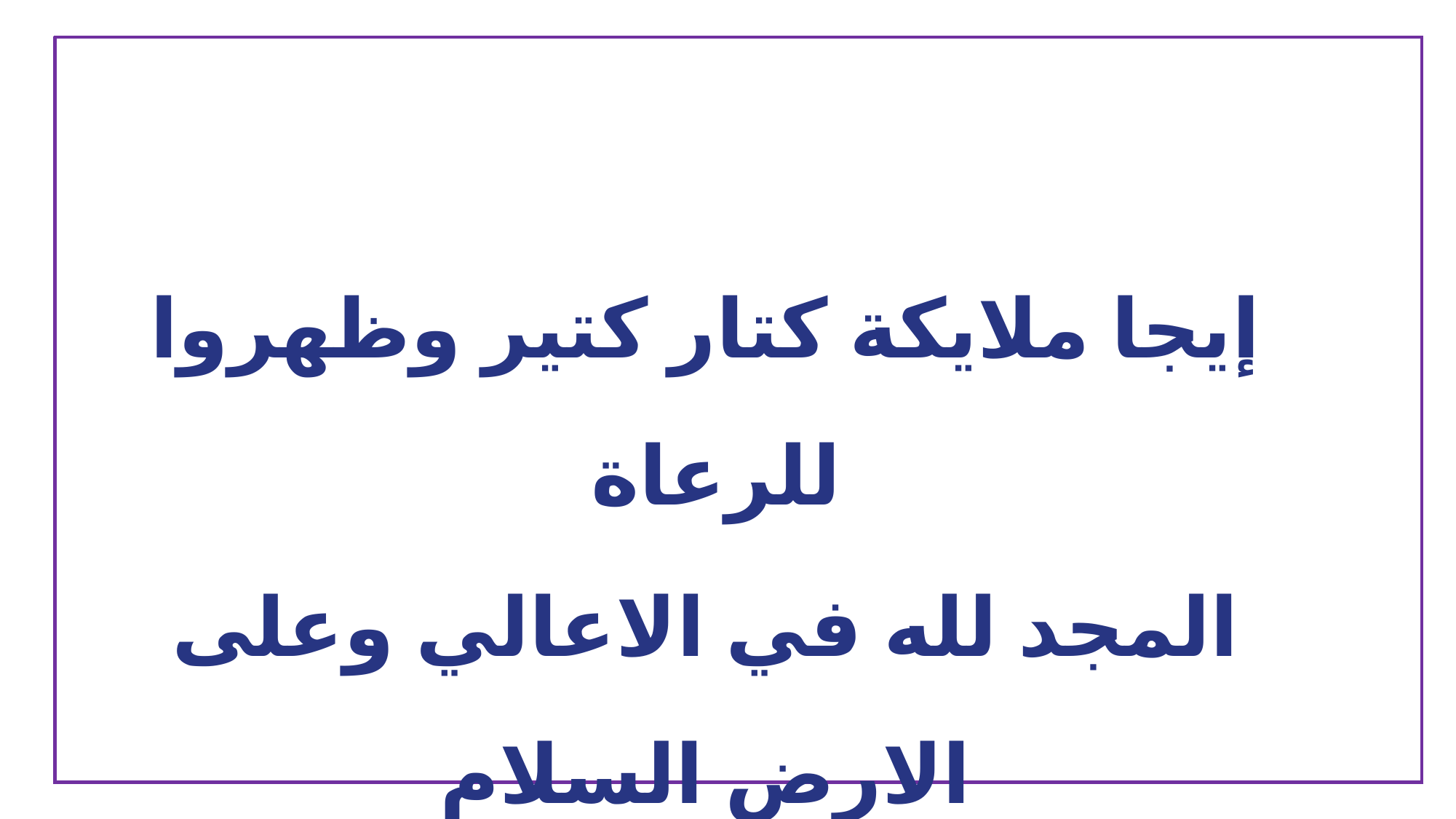

إيجا ملايكة كتار كتير وظهروا للرعاة
المجد لله في الاعالي وعلى الارض السلام